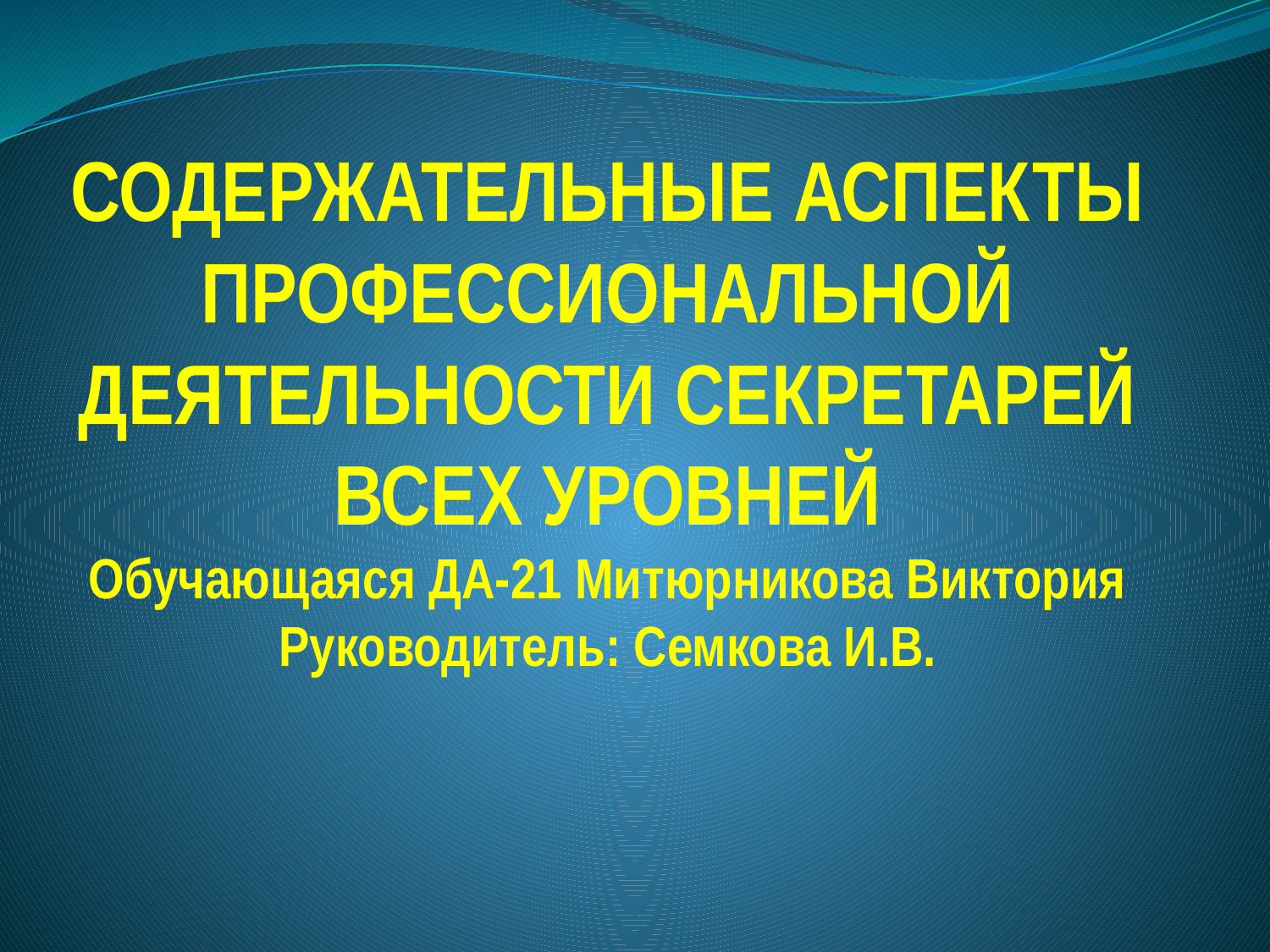

# СОДЕРЖАТЕЛЬНЫЕ АСПЕКТЫ ПРОФЕССИОНАЛЬНОЙ ДЕЯТЕЛЬНОСТИ СЕКРЕТАРЕЙ ВСЕХ УРОВНЕЙ Обучающаяся ДА-21 Митюрникова Виктория Руководитель: Семкова И.В.